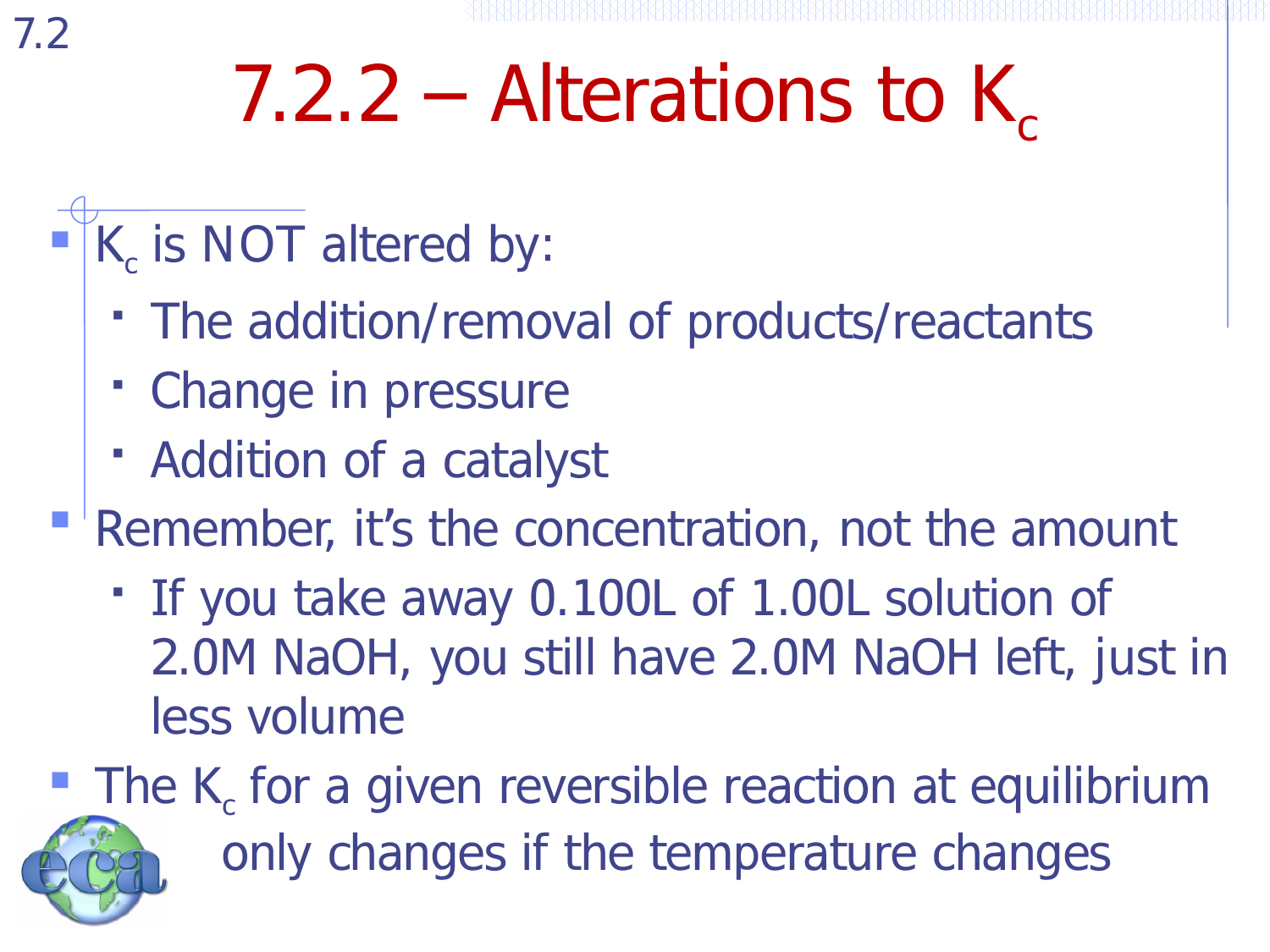

# 7.2.2 – Alterations to Kc
Kc is NOT altered by:
The addition/removal of products/reactants
Change in pressure
Addition of a catalyst
Remember, it’s the concentration, not the amount
If you take away 0.100L of 1.00L solution of 2.0M NaOH, you still have 2.0M NaOH left, just in less volume
The Kc for a given reversible reaction at equilibrium 	only changes if the temperature changes